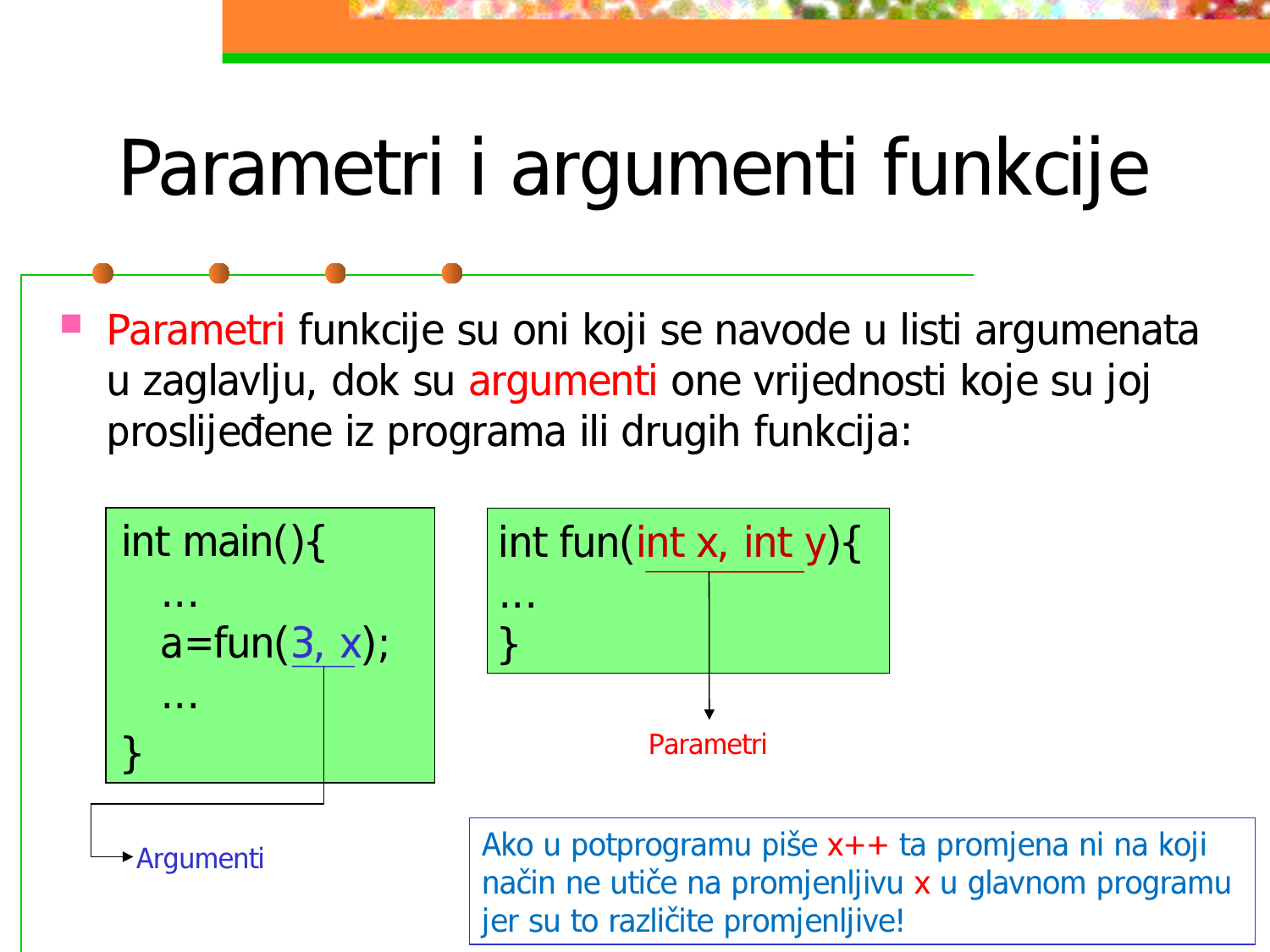

# Parametri i argumenti funkcije
Parametri funkcije su oni koji se navode u listi argumenata u zaglavlju, dok su argumenti one vrijednosti koje su joj proslijeđene iz programa ili drugih funkcija:
int main(){
   ...
   a=fun(3, x);
   ...
}

int fun(int x, int y){
...
}

Parametri
Ako u potprogramu piše x++ ta promjena ni na koji način ne utiče na promjenljivu x u glavnom programu jer su to različite promjenljive!
Argumenti